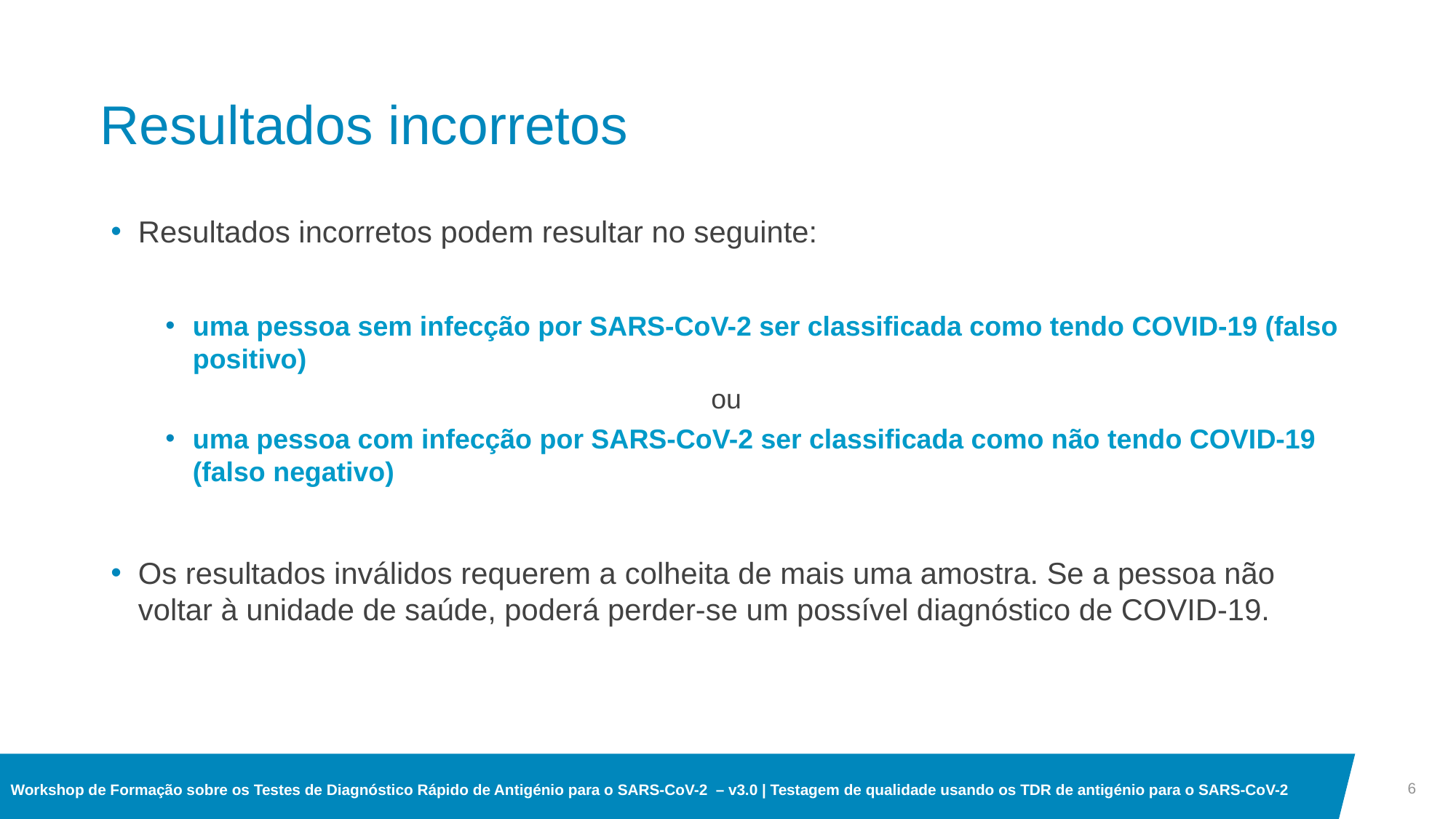

# Resultados incorretos
Resultados incorretos podem resultar no seguinte:

uma pessoa sem infecção por SARS-CoV-2 ser classificada como tendo COVID-19 (falso positivo)
					ou
uma pessoa com infecção por SARS-CoV-2 ser classificada como não tendo COVID-19 (falso negativo)

Os resultados inválidos requerem a colheita de mais uma amostra. Se a pessoa não voltar à unidade de saúde, poderá perder-se um possível diagnóstico de COVID-19.

6
Workshop de Formação sobre os Testes de Diagnóstico Rápido de Antigénio para o SARS-CoV-2  – v3.0 | Testagem de qualidade usando os TDR de antigénio para o SARS-CoV-2